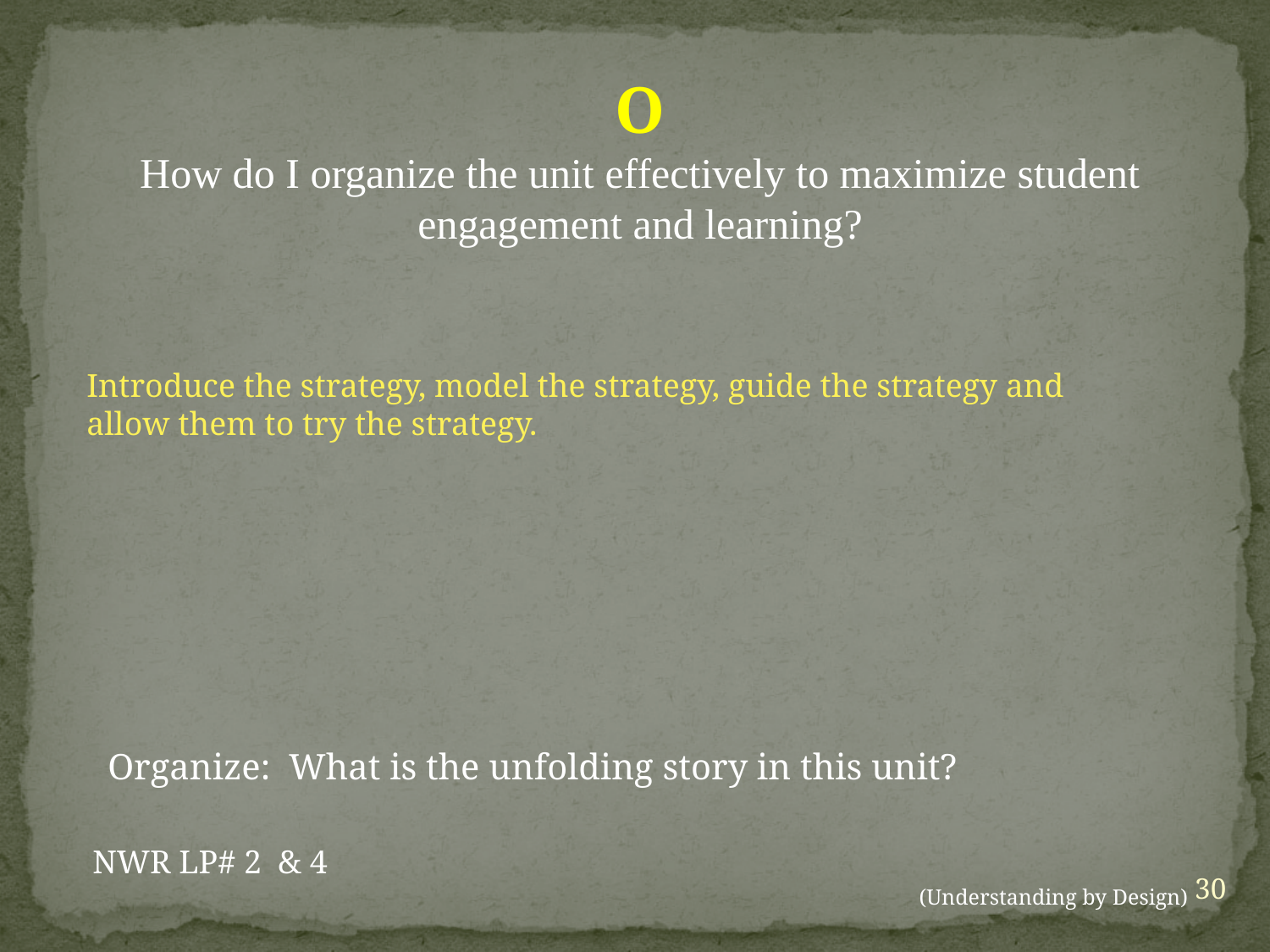

O
How do I organize the unit effectively to maximize student engagement and learning?

Introduce the strategy, model the strategy, guide the strategy and allow them to try the strategy.

Organize:  What is the unfolding story in this unit?
NWR LP# 2  & 4
30
(Understanding by Design)
Understanding by Design